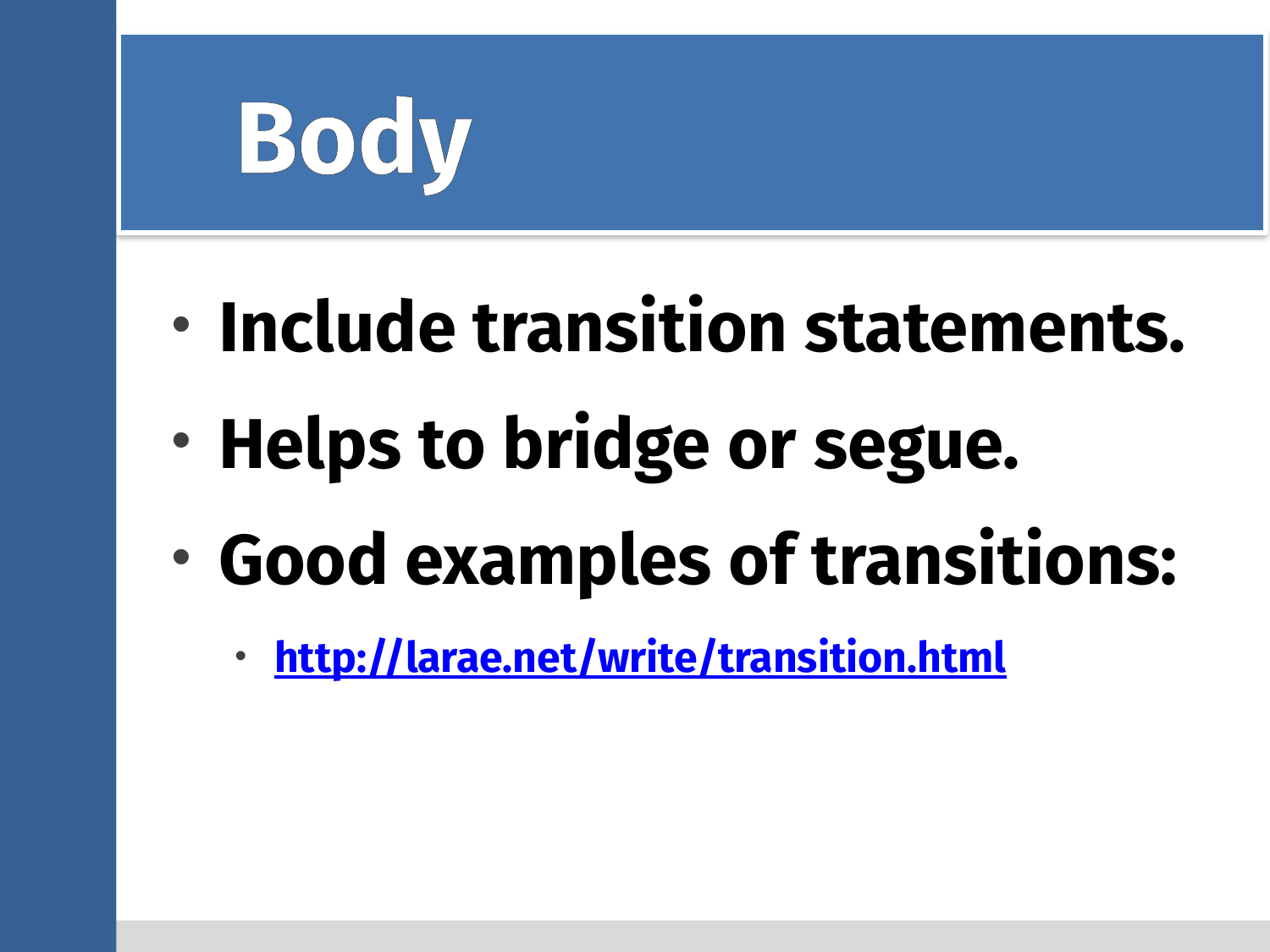

# Body
Include transition statements.
Helps to bridge or segue.
Good examples of transitions:
http://larae.net/write/transition.html